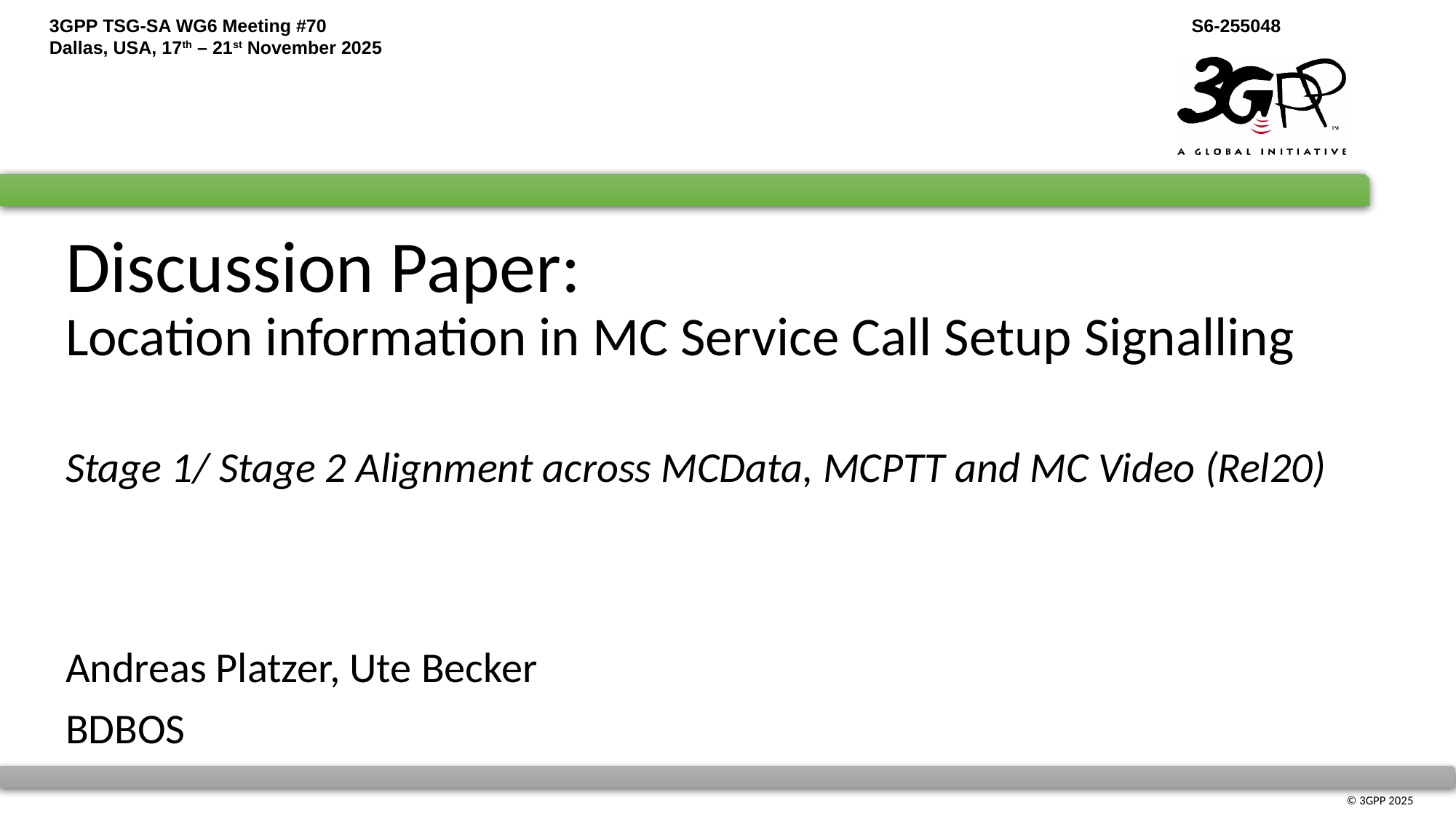

# Discussion Paper: Location information in MC Service Call Setup Signalling Stage 1/ Stage 2 Alignment across MCData, MCPTT and MC Video (Rel20)
Andreas Platzer, Ute Becker
BDBOS